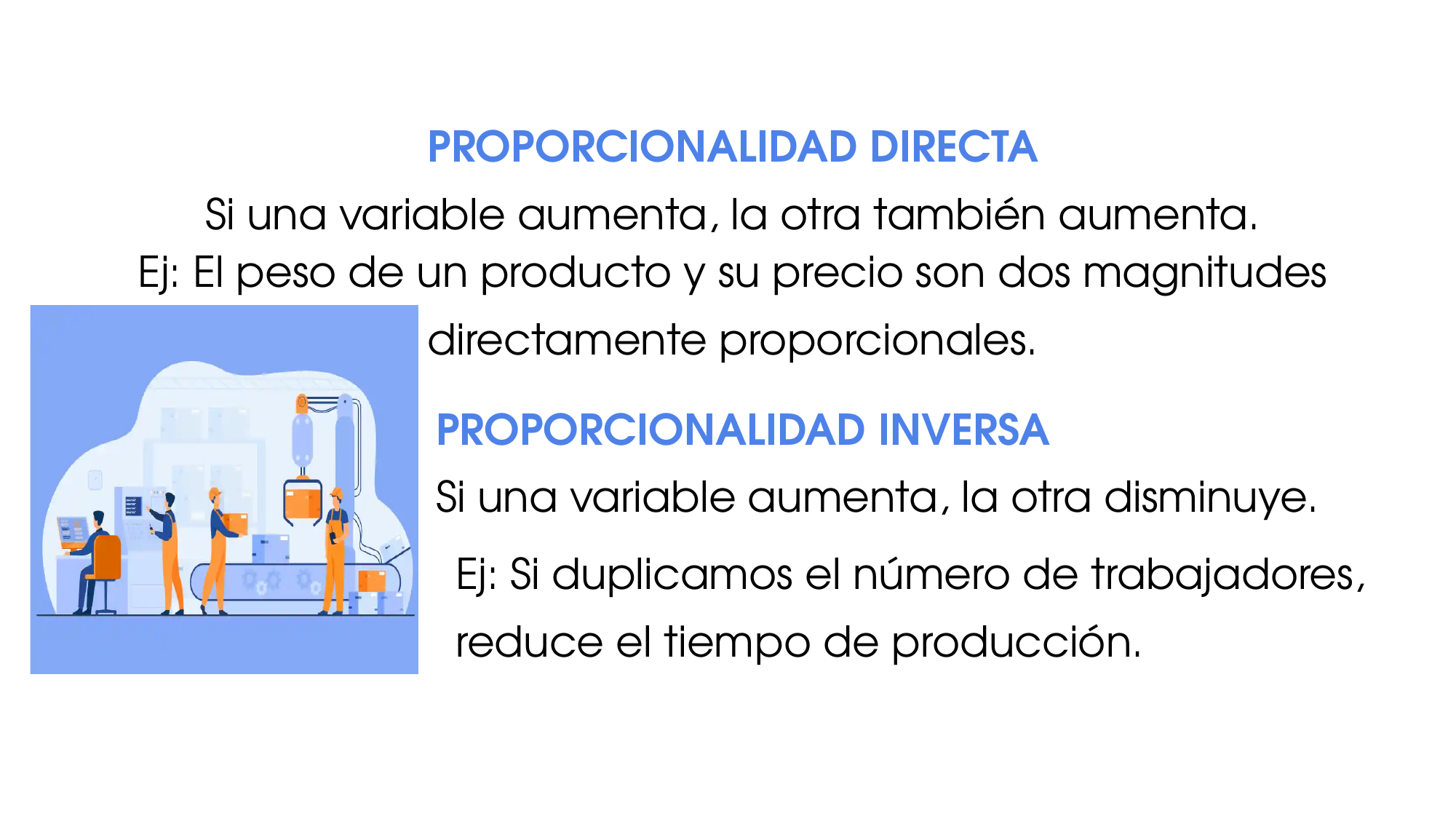

PROPORCIONALIDAD DIRECTA
Si una variable aumenta, la otra también aumenta.
Ej: El peso de un producto y su precio son dos magnitudes directamente proporcionales.

PROPORCIONALIDAD INVERSA
Si una variable aumenta, la otra disminuye.
Ej: Si duplicamos el número de trabajadores, reduce el tiempo de producción.